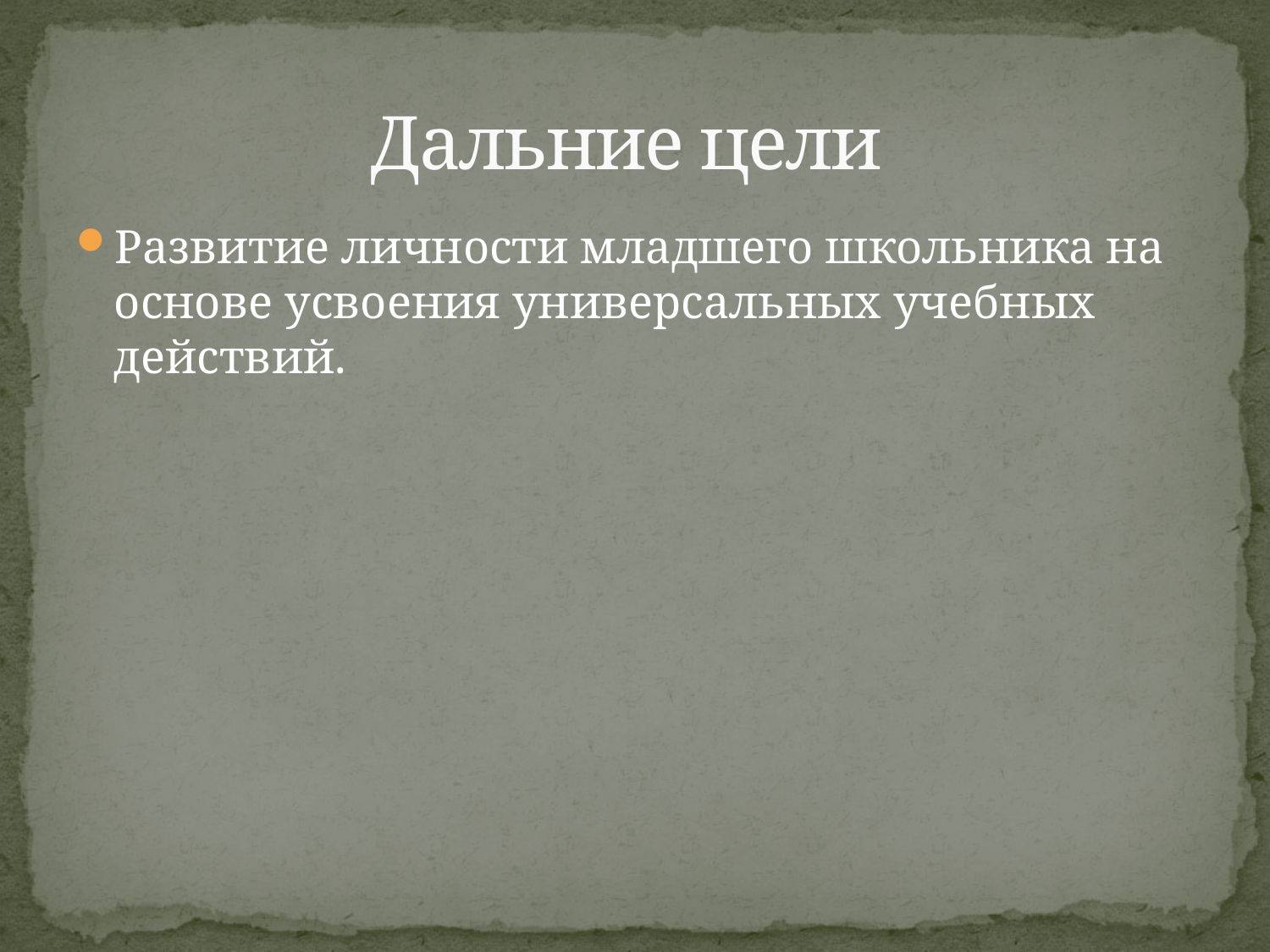

# Дальние цели
Развитие личности младшего школьника на основе усвоения универсальных учебных действий.